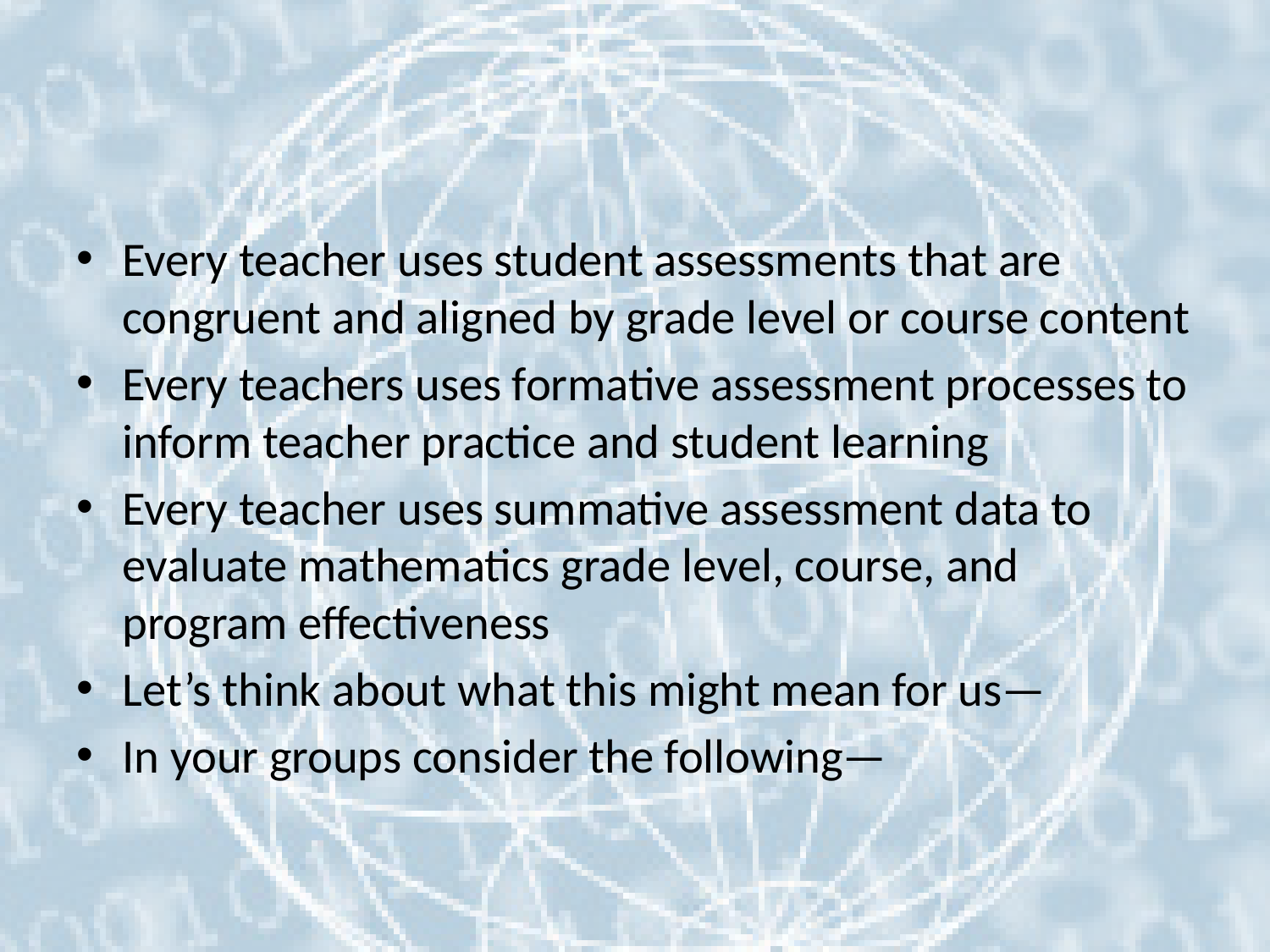

#
Every teacher uses student assessments that are congruent and aligned by grade level or course content
Every teachers uses formative assessment processes to inform teacher practice and student learning
Every teacher uses summative assessment data to evaluate mathematics grade level, course, and program effectiveness
Let’s think about what this might mean for us—
In your groups consider the following—